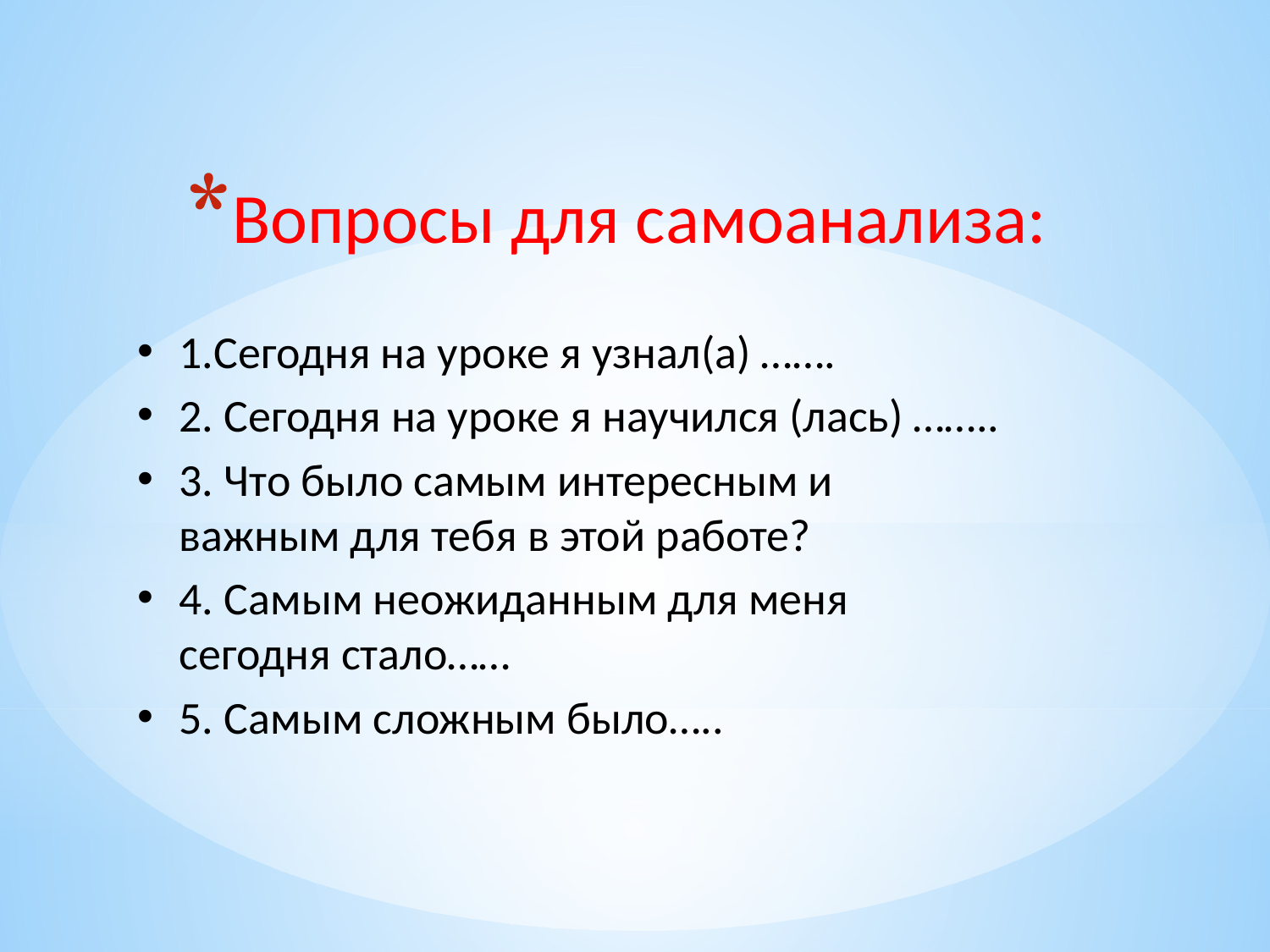

# Вопросы для самоанализа:
1.Сегодня на уроке я узнал(а) …….
2. Сегодня на уроке я научился (лась) ……..
3. Что было самым интересным и важным для тебя в этой работе?
4. Самым неожиданным для меня сегодня стало……
5. Самым сложным было…..